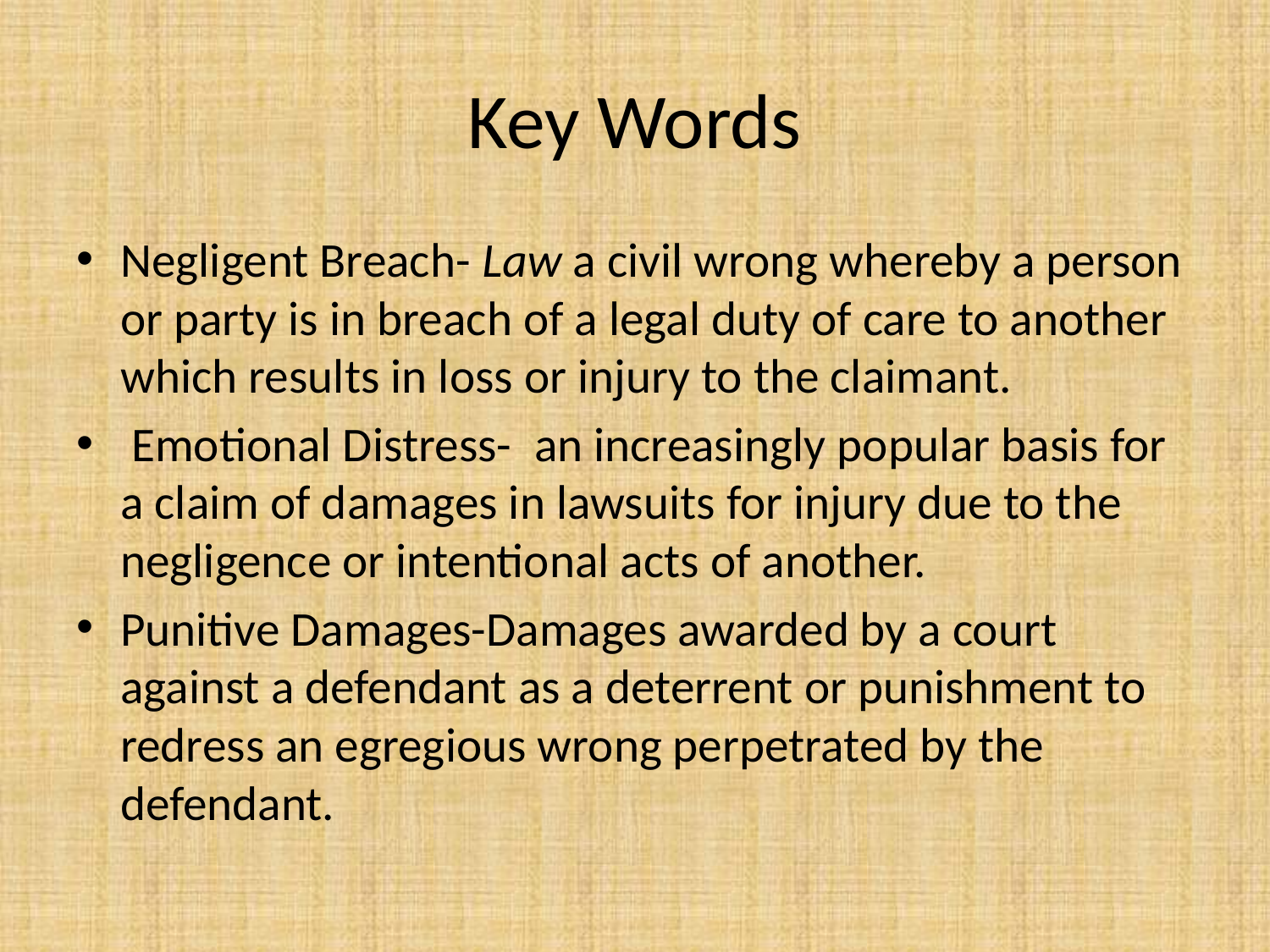

# Key Words
Negligent Breach- Law a civil wrong whereby a person or party is in breach of a legal duty of care to another which results in loss or injury to the claimant.
 Emotional Distress-  an increasingly popular basis for a claim of damages in lawsuits for injury due to the negligence or intentional acts of another.
Punitive Damages-Damages awarded by a court against a defendant as a deterrent or punishment to redress an egregious wrong perpetrated by the defendant.